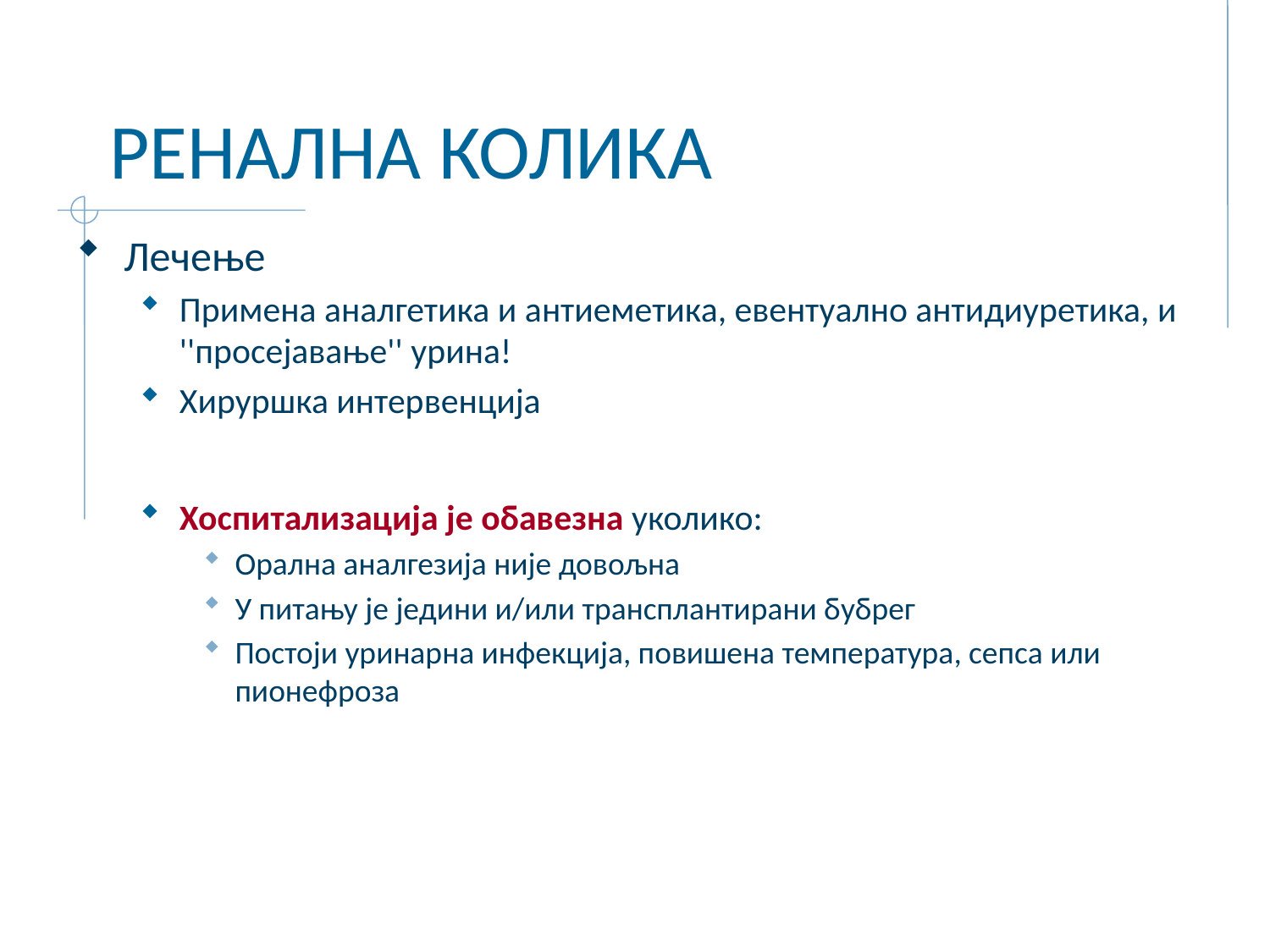

# РЕНАЛНА КОЛИКА
Лечење
Примена аналгетика и антиеметика, евентуално антидиуретика, и ''просејавање'' урина!
Хируршка интервенција

Хоспитализација је обавезна уколико:
Орална аналгезија није довољна
У питању је једини и/или трансплантирани бубрег
Постоји уринарна инфекција, повишена температура, сепса или пионефроза